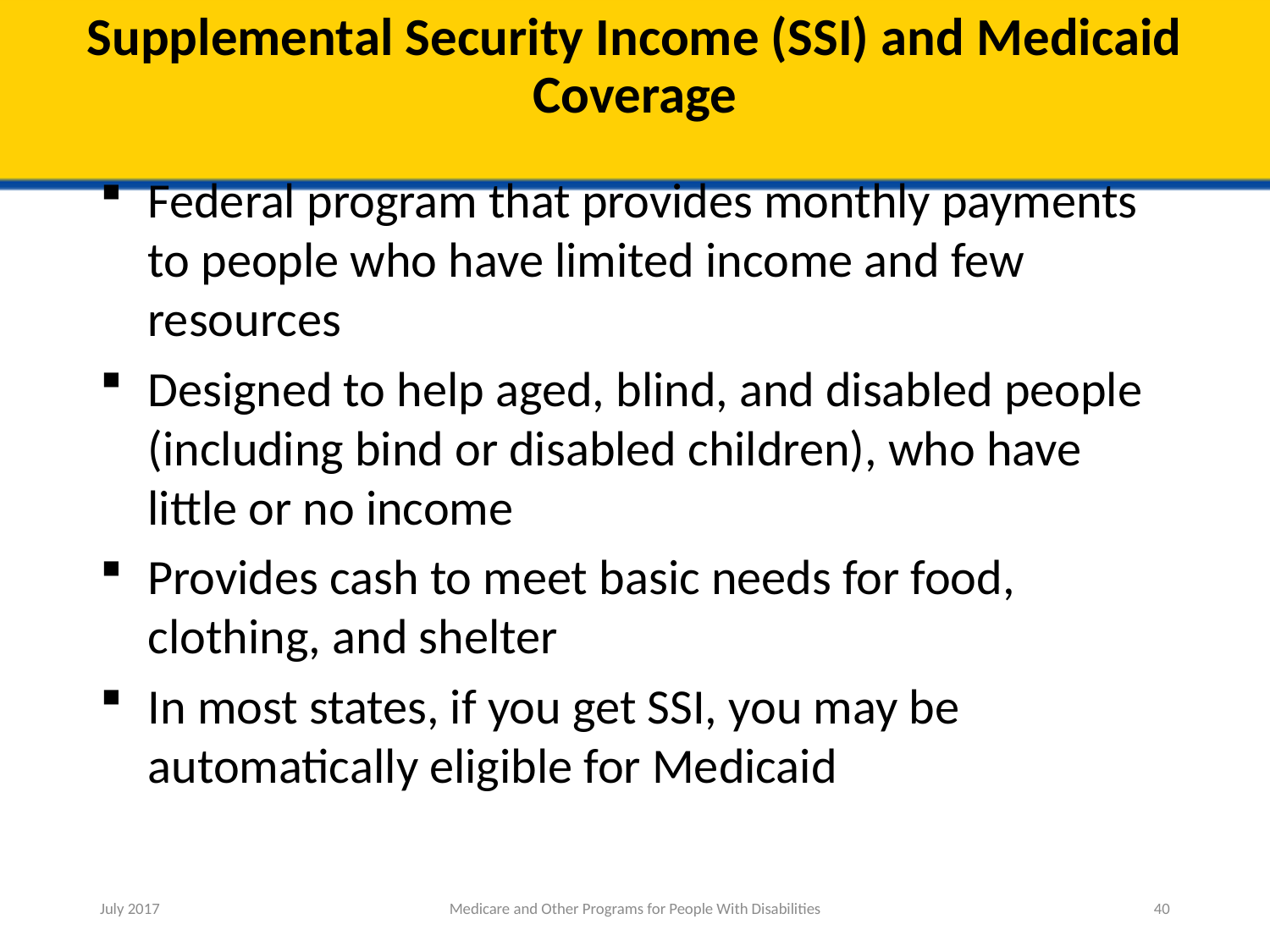

# Supplemental Security Income (SSI) and Medicaid Coverage
Federal program that provides monthly payments to people who have limited income and few resources
Designed to help aged, blind, and disabled people (including bind or disabled children), who have little or no income
Provides cash to meet basic needs for food, clothing, and shelter
In most states, if you get SSI, you may be automatically eligible for Medicaid
July 2017
Medicare and Other Programs for People With Disabilities
40